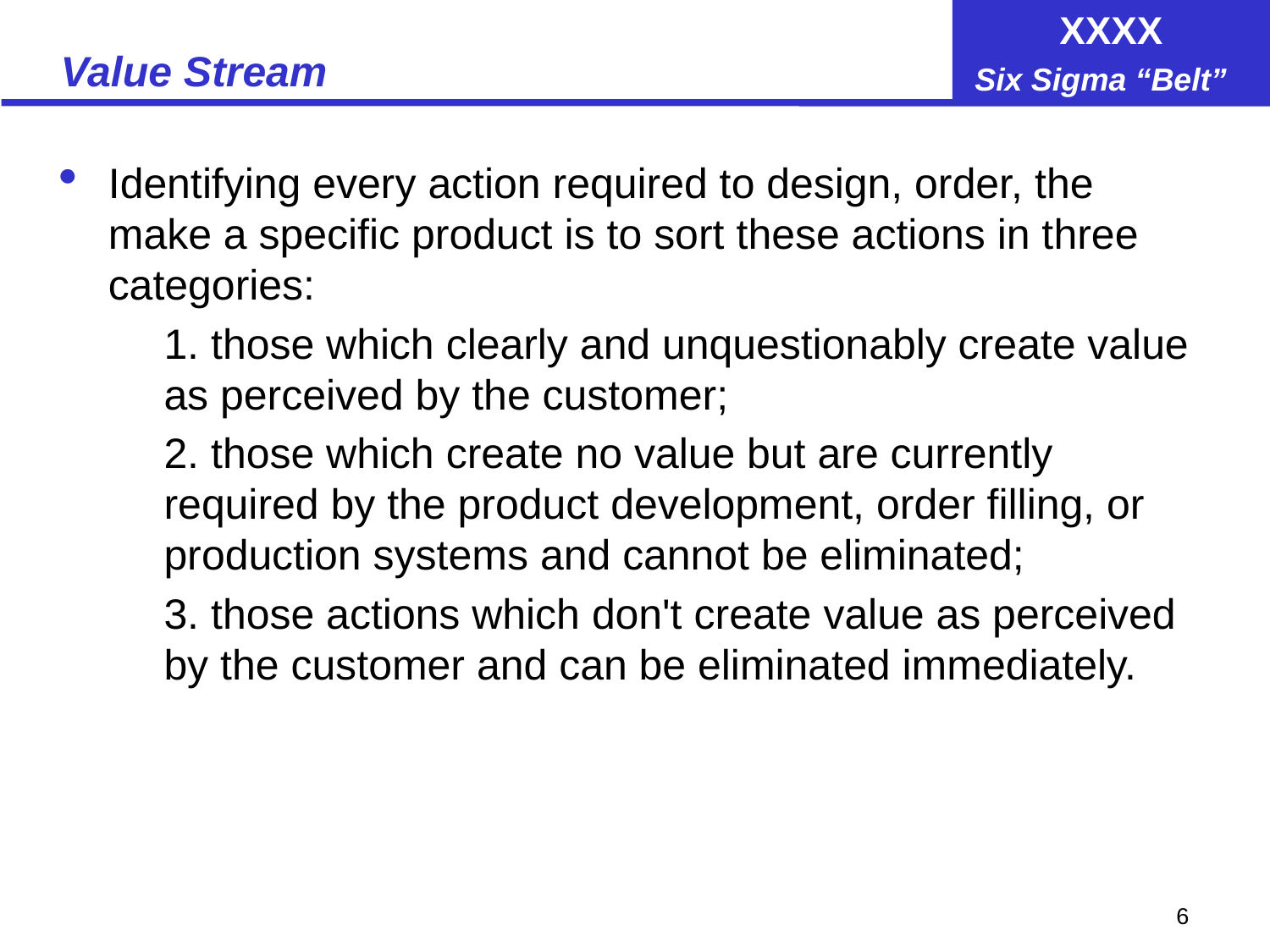

# Value Stream
Identifying every action required to design, order, the make a specific product is to sort these actions in three categories:
	1. those which clearly and unquestionably create value as perceived by the customer;
	2. those which create no value but are currently required by the product development, order filling, or production systems and cannot be eliminated;
	3. those actions which don't create value as perceived by the customer and can be eliminated immediately.